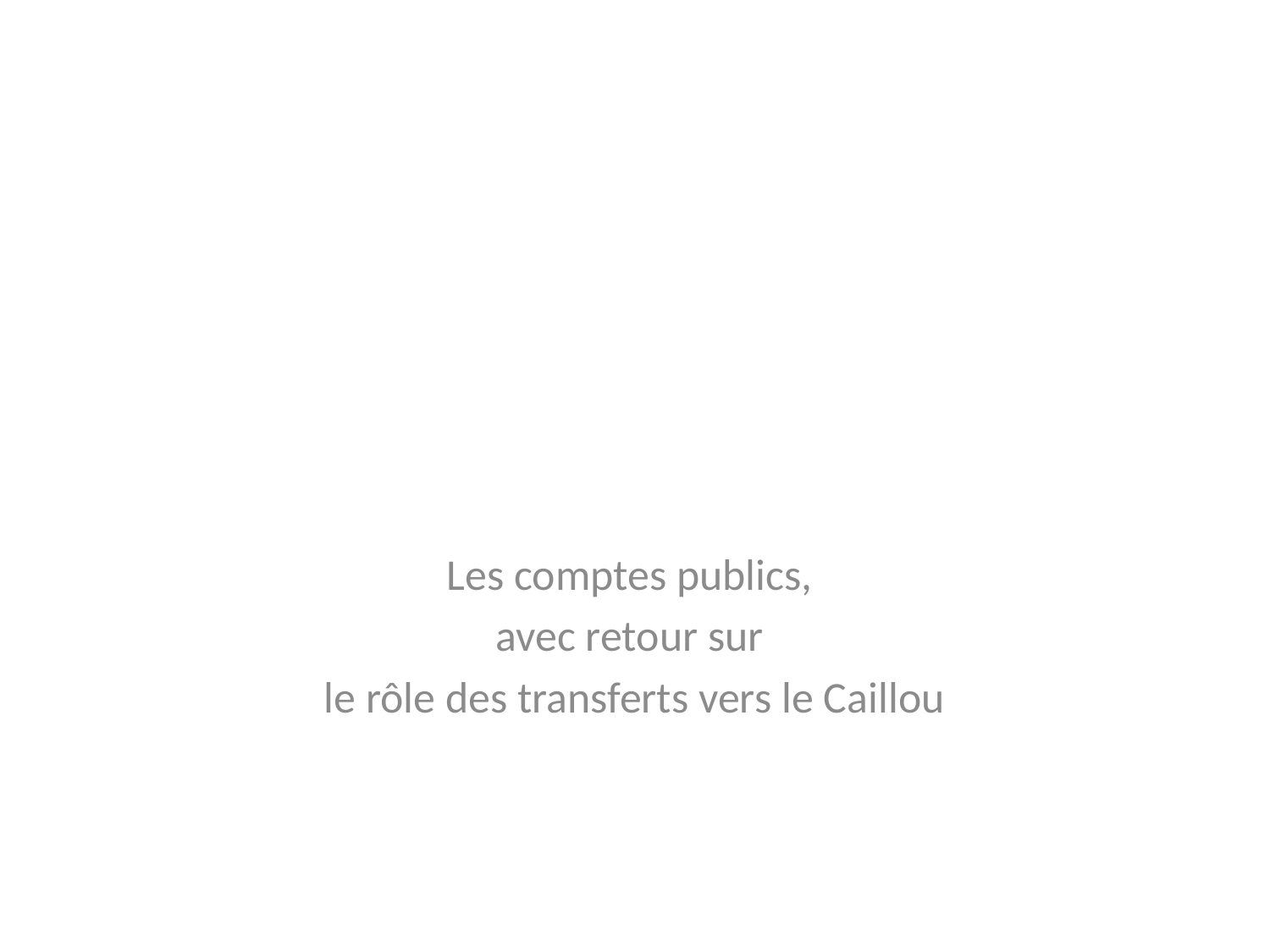

Les comptes publics,
avec retour sur
le rôle des transferts vers le Caillou